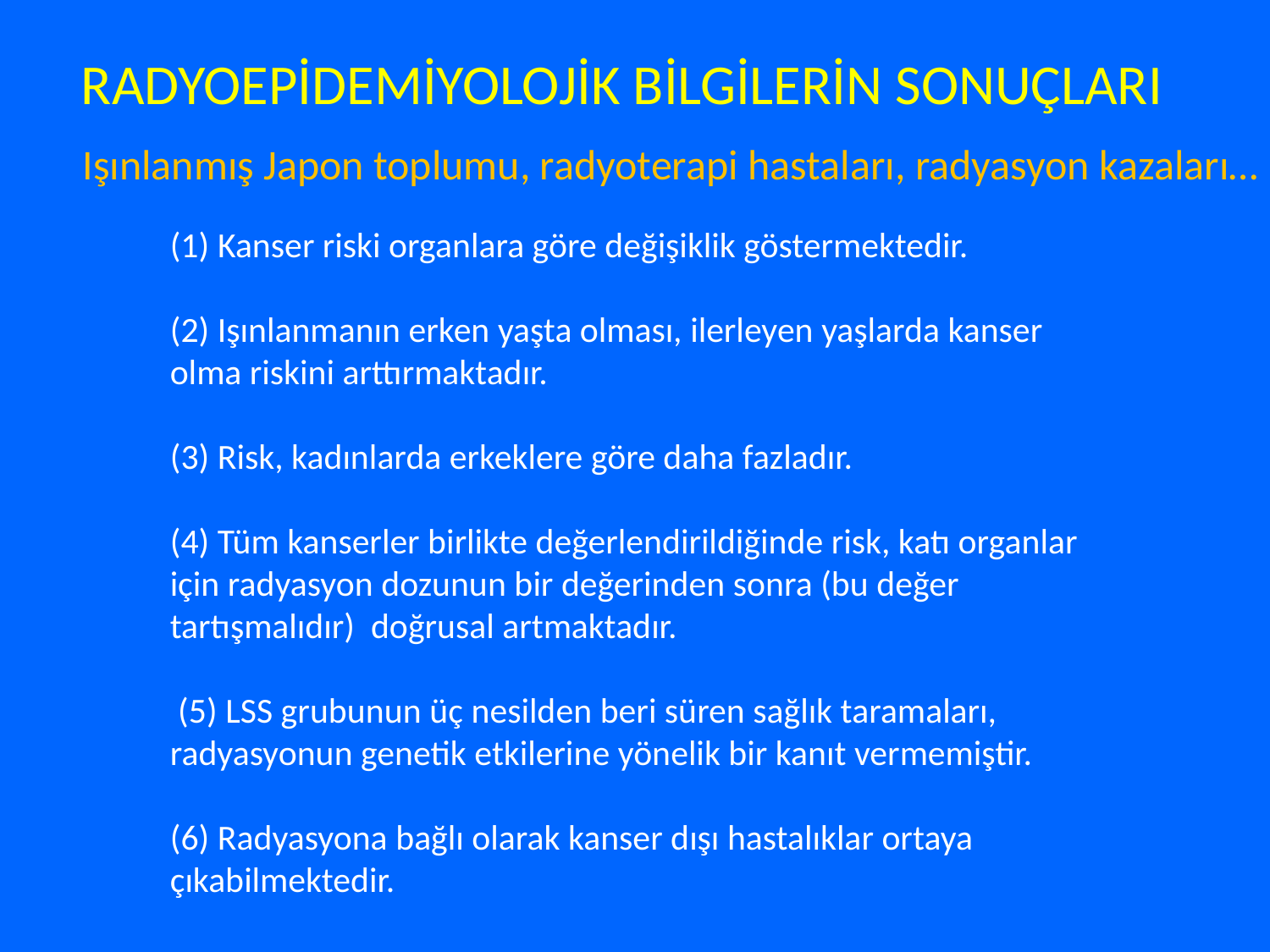

RADYOEPİDEMİYOLOJİK BİLGİLERİN SONUÇLARI
Işınlanmış Japon toplumu, radyoterapi hastaları, radyasyon kazaları…
Kanser riski organlara göre değişiklik göstermektedir.

(2) Işınlanmanın erken yaşta olması, ilerleyen yaşlarda kanser olma riskini arttırmaktadır.

(3) Risk, kadınlarda erkeklere göre daha fazladır.

(4) Tüm kanserler birlikte değerlendirildiğinde risk, katı organlar için radyasyon dozunun bir değerinden sonra (bu değer tartışmalıdır)  doğrusal artmaktadır.

 (5) LSS grubunun üç nesilden beri süren sağlık taramaları, radyasyonun genetik etkilerine yönelik bir kanıt vermemiştir.

(6) Radyasyona bağlı olarak kanser dışı hastalıklar ortaya çıkabilmektedir.